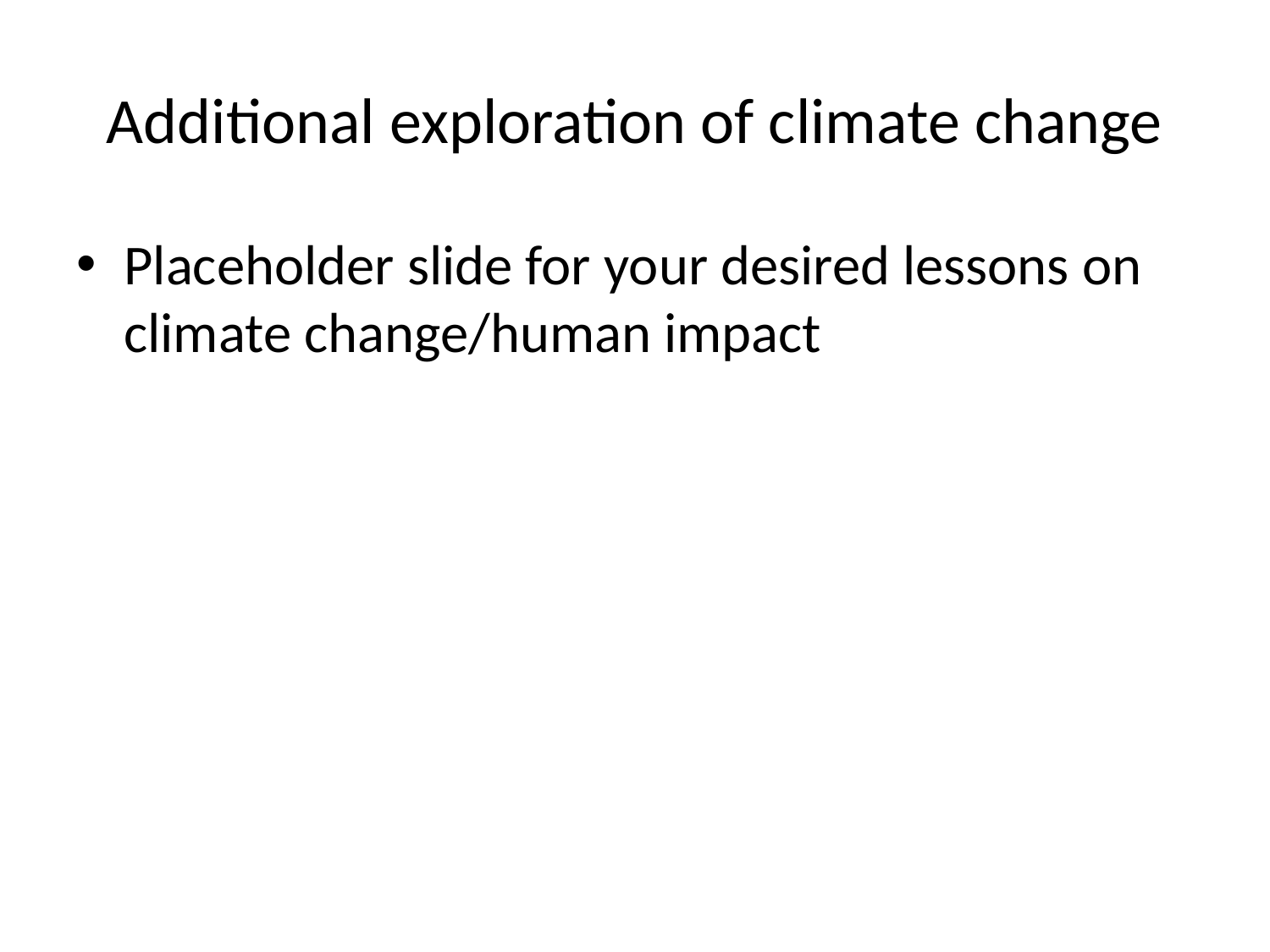

# Additional exploration of climate change
Placeholder slide for your desired lessons on climate change/human impact